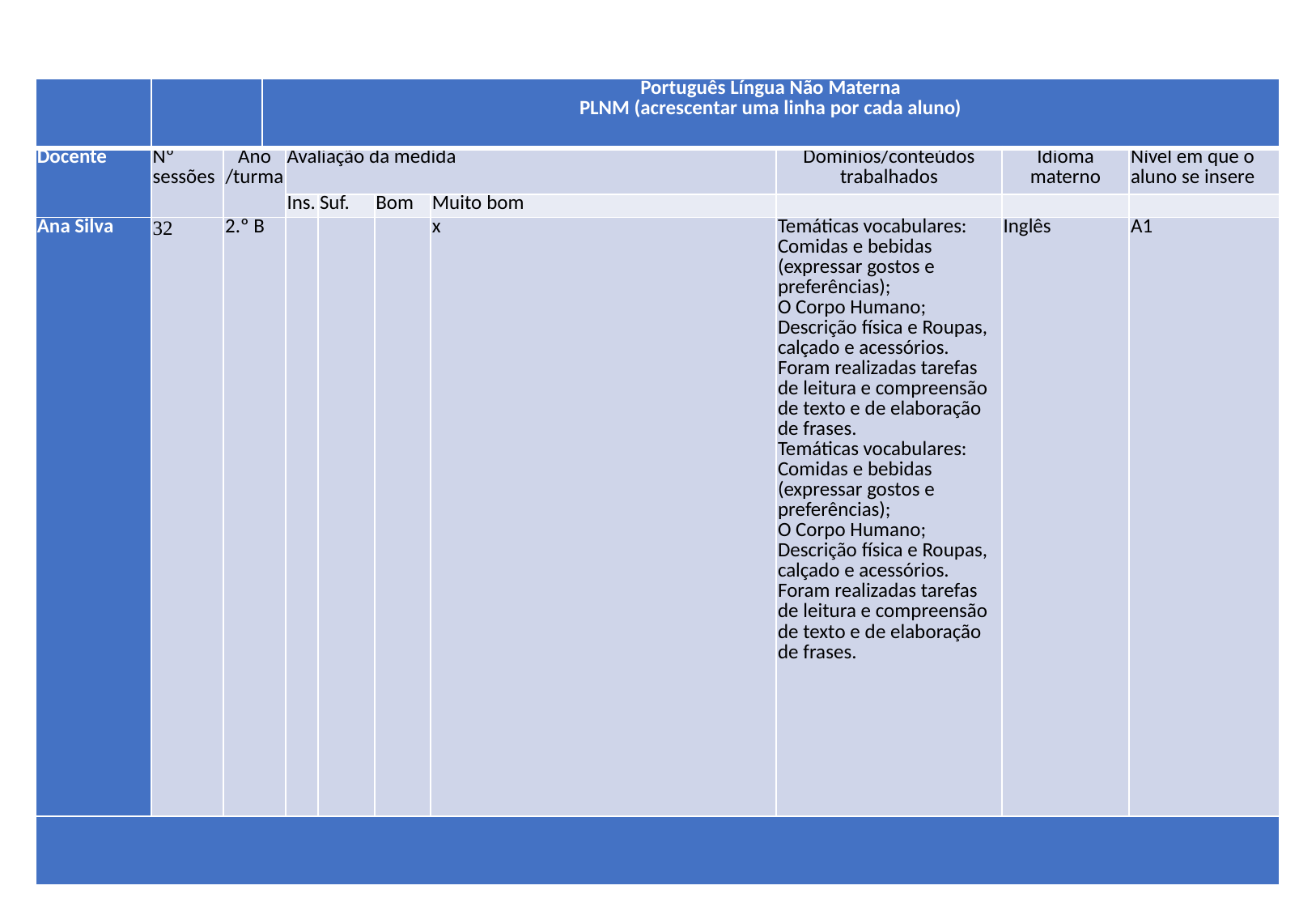

|  |  |  | Português Língua Não Materna PLNM (acrescentar uma linha por cada aluno) |  |  |  |  |  |  |  |
| --- | --- | --- | --- | --- | --- | --- | --- | --- | --- | --- |
| Docente | Nº sessões | Ano /turma |  | Avaliação da medida |  |  |  | Domínios/conteúdos trabalhados | Idioma materno | Nível em que o aluno se insere |
|  |  |  |  | Ins. | Suf. | Bom | Muito bom |  |  |  |
| Ana Silva | 32 | 2.º B |  |  |  |  | x | Temáticas vocabulares: Comidas e bebidas (expressar gostos e preferências); O Corpo Humano; Descrição física e Roupas, calçado e acessórios. Foram realizadas tarefas de leitura e compreensão de texto e de elaboração de frases. Temáticas vocabulares: Comidas e bebidas (expressar gostos e preferências); O Corpo Humano; Descrição física e Roupas, calçado e acessórios. Foram realizadas tarefas de leitura e compreensão de texto e de elaboração de frases. | Inglês | A1 |
|  |  |  |  |  |  |  |  |  |  |  |